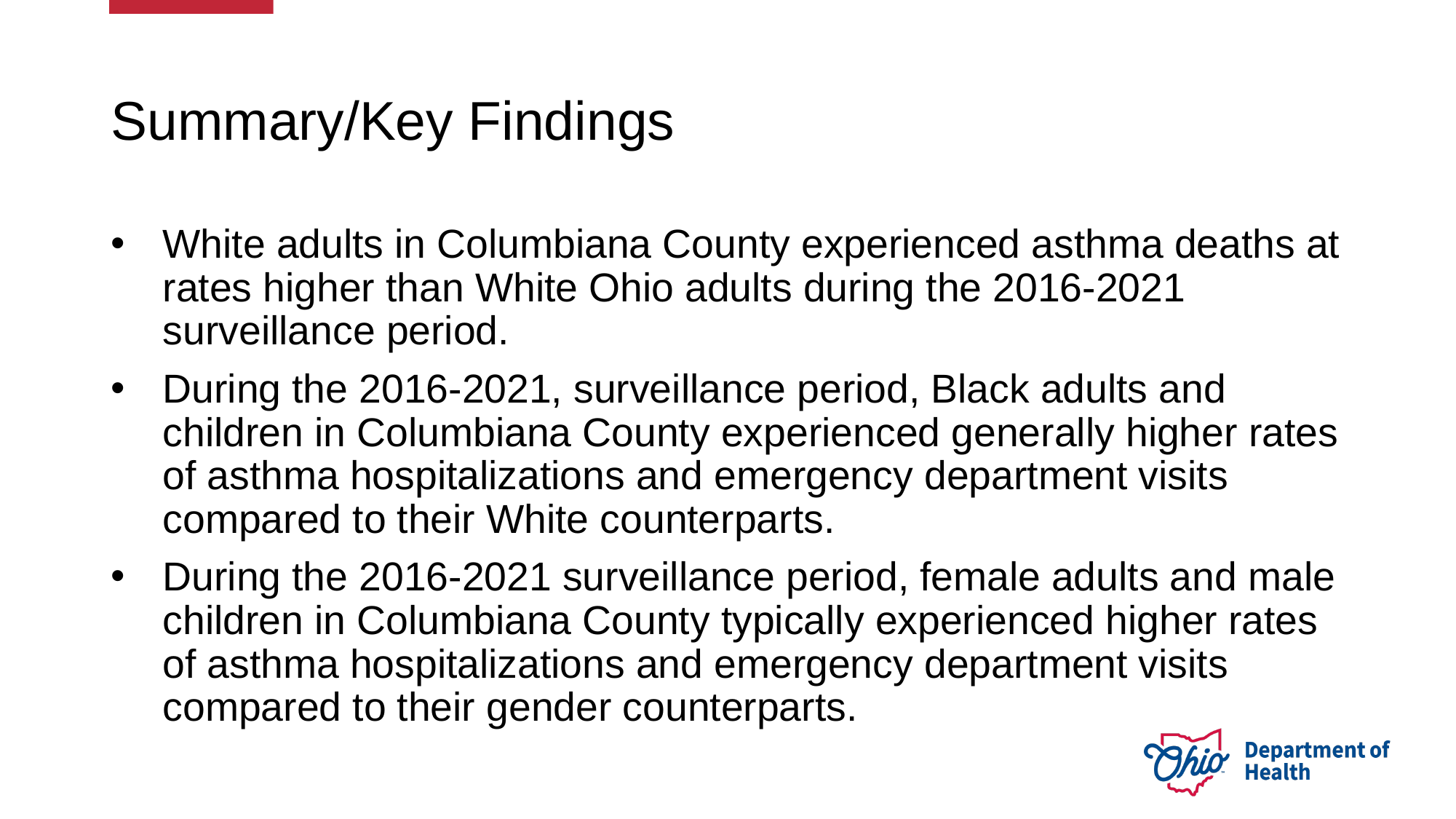

# Summary/Key Findings
White adults in Columbiana County experienced asthma deaths at rates higher than White Ohio adults during the 2016-2021 surveillance period.
During the 2016-2021, surveillance period, Black adults and children in Columbiana County experienced generally higher rates of asthma hospitalizations and emergency department visits compared to their White counterparts.
During the 2016-2021 surveillance period, female adults and male children in Columbiana County typically experienced higher rates of asthma hospitalizations and emergency department visits compared to their gender counterparts.